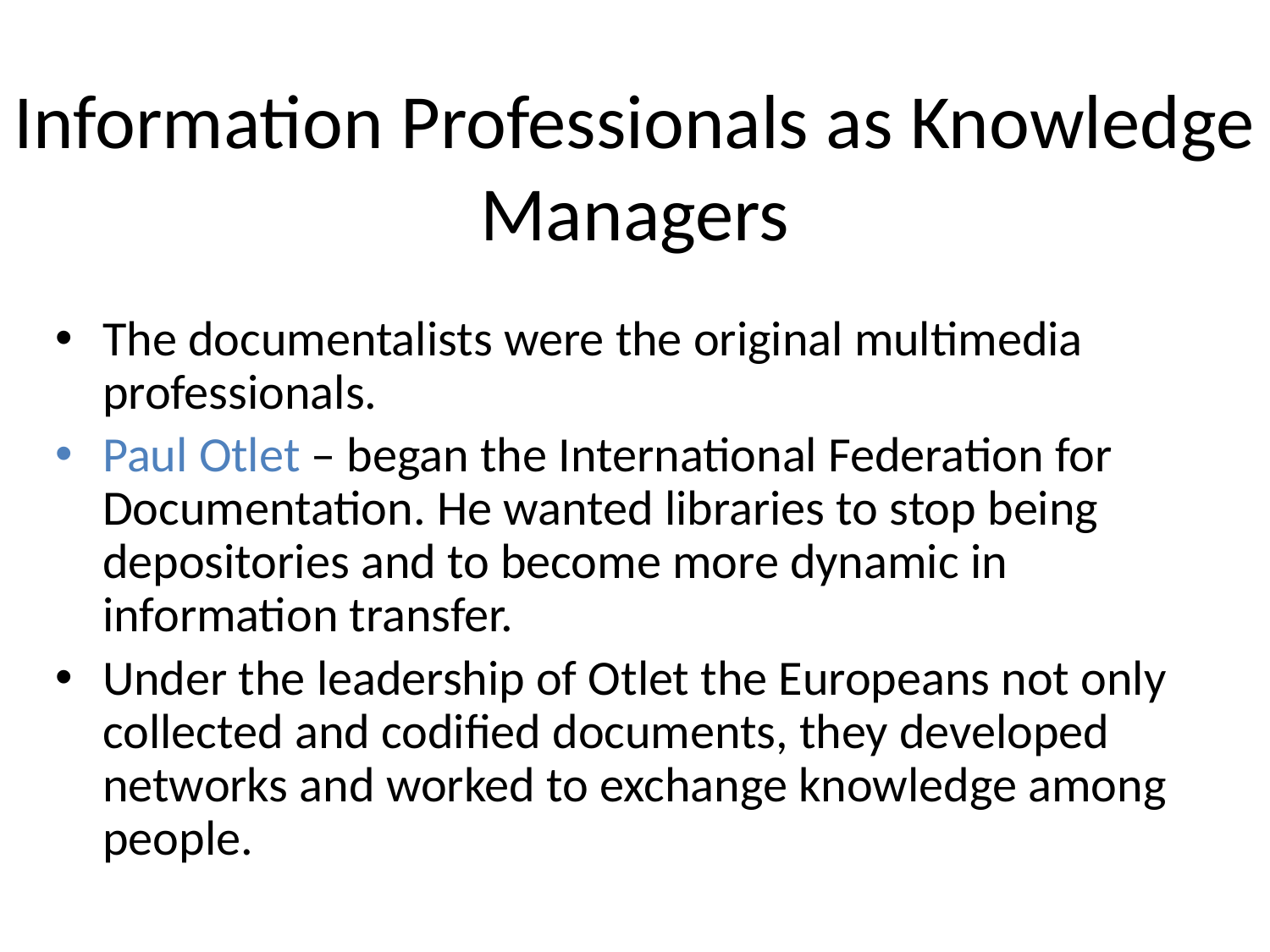

# Information Professionals as Knowledge Managers
The documentalists were the original multimedia professionals.
Paul Otlet – began the International Federation for Documentation. He wanted libraries to stop being depositories and to become more dynamic in information transfer.
Under the leadership of Otlet the Europeans not only collected and codified documents, they developed networks and worked to exchange knowledge among people.